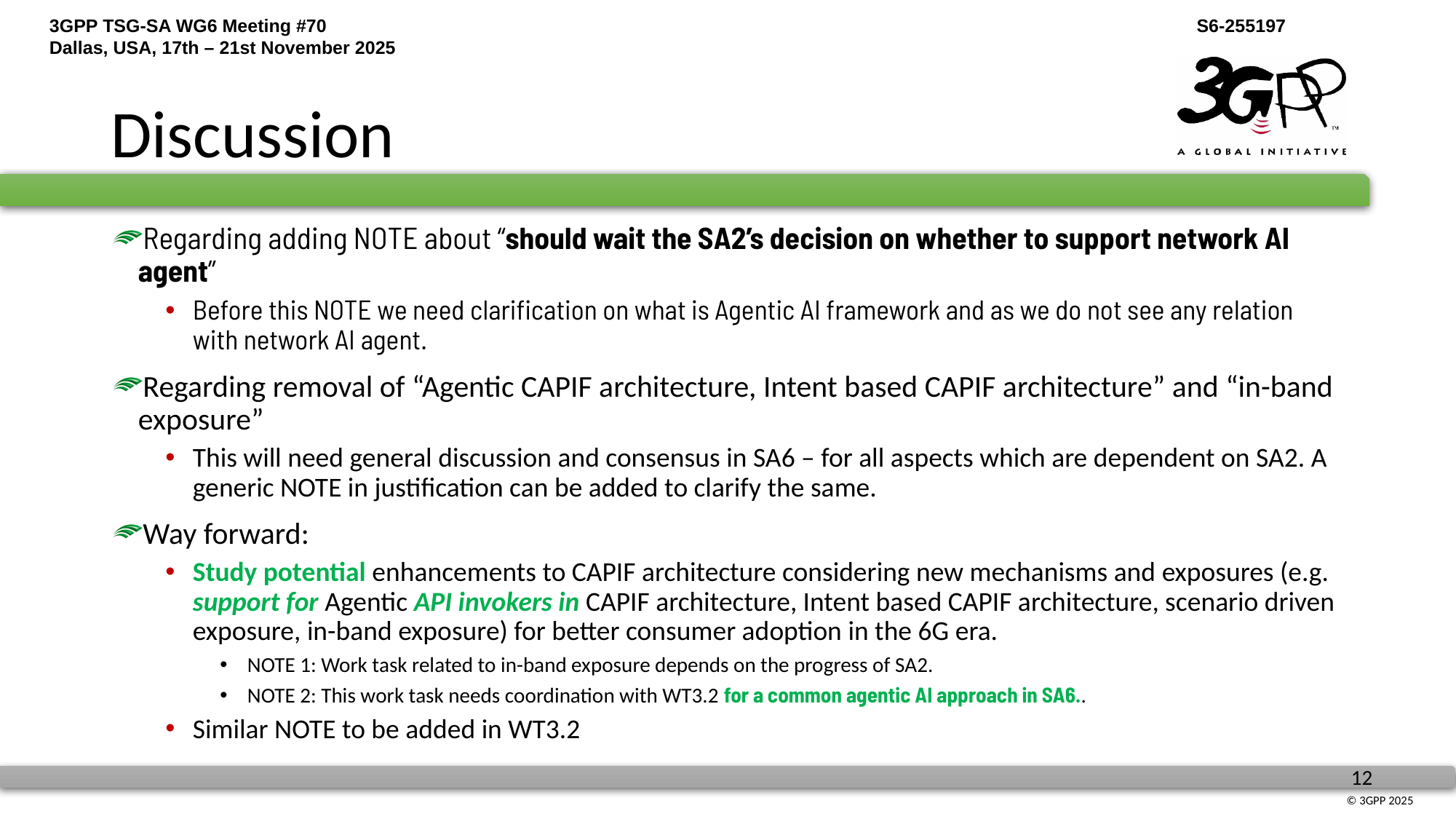

# Discussion
Regarding adding NOTE about “should wait the SA2’s decision on whether to support network AI agent”
Before this NOTE we need clarification on what is Agentic AI framework and as we do not see any relation with network AI agent.
Regarding removal of “Agentic CAPIF architecture, Intent based CAPIF architecture” and “in-band exposure”
This will need general discussion and consensus in SA6 – for all aspects which are dependent on SA2. A generic NOTE in justification can be added to clarify the same.
Way forward:
Study potential enhancements to CAPIF architecture considering new mechanisms and exposures (e.g. support for Agentic API invokers in CAPIF architecture, Intent based CAPIF architecture, scenario driven exposure, in-band exposure) for better consumer adoption in the 6G era.
NOTE 1: Work task related to in-band exposure depends on the progress of SA2.
NOTE 2: This work task needs coordination with WT3.2 for a common agentic AI approach in SA6..
Similar NOTE to be added in WT3.2